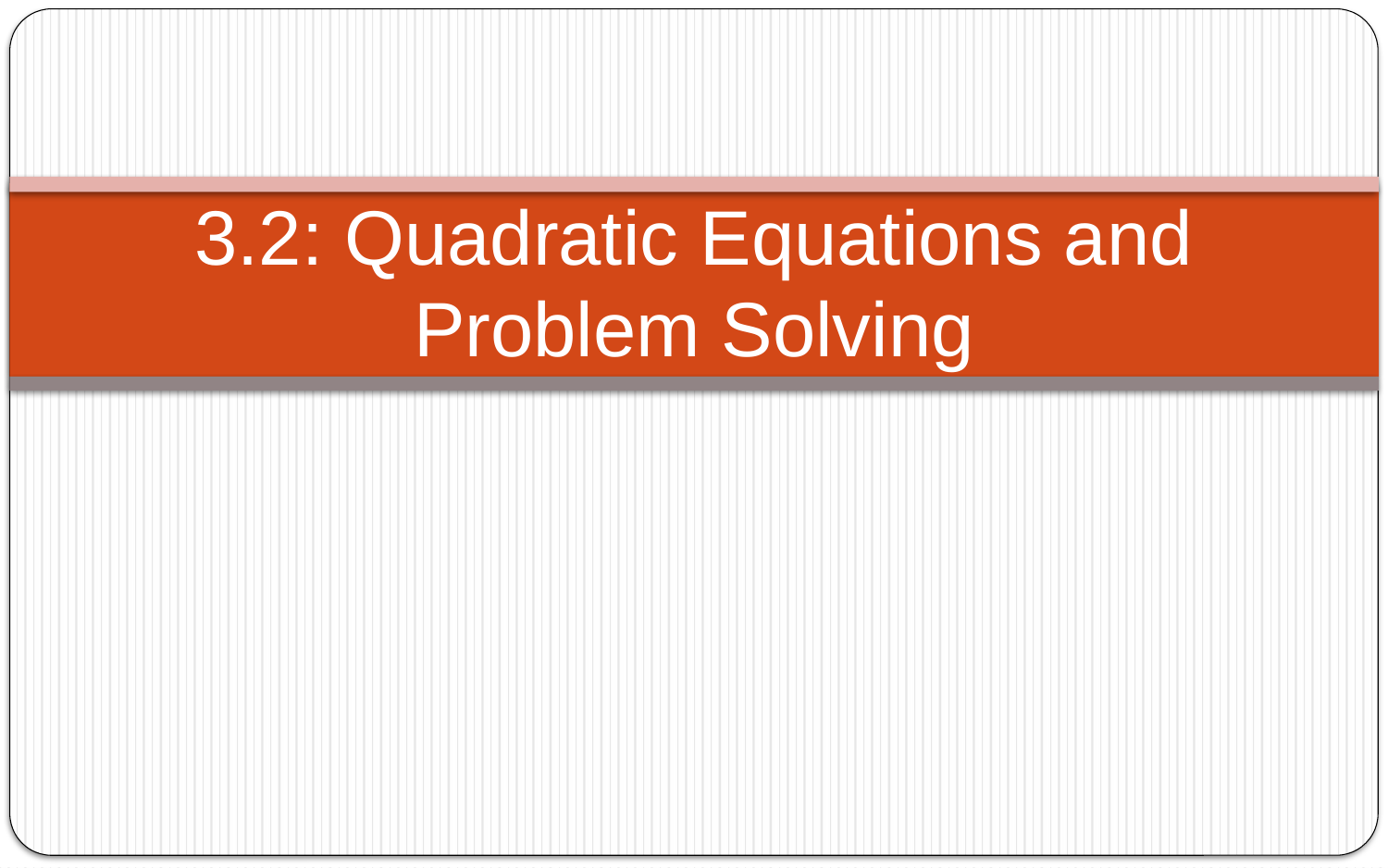

# 3.2: Quadratic Equations and Problem Solving